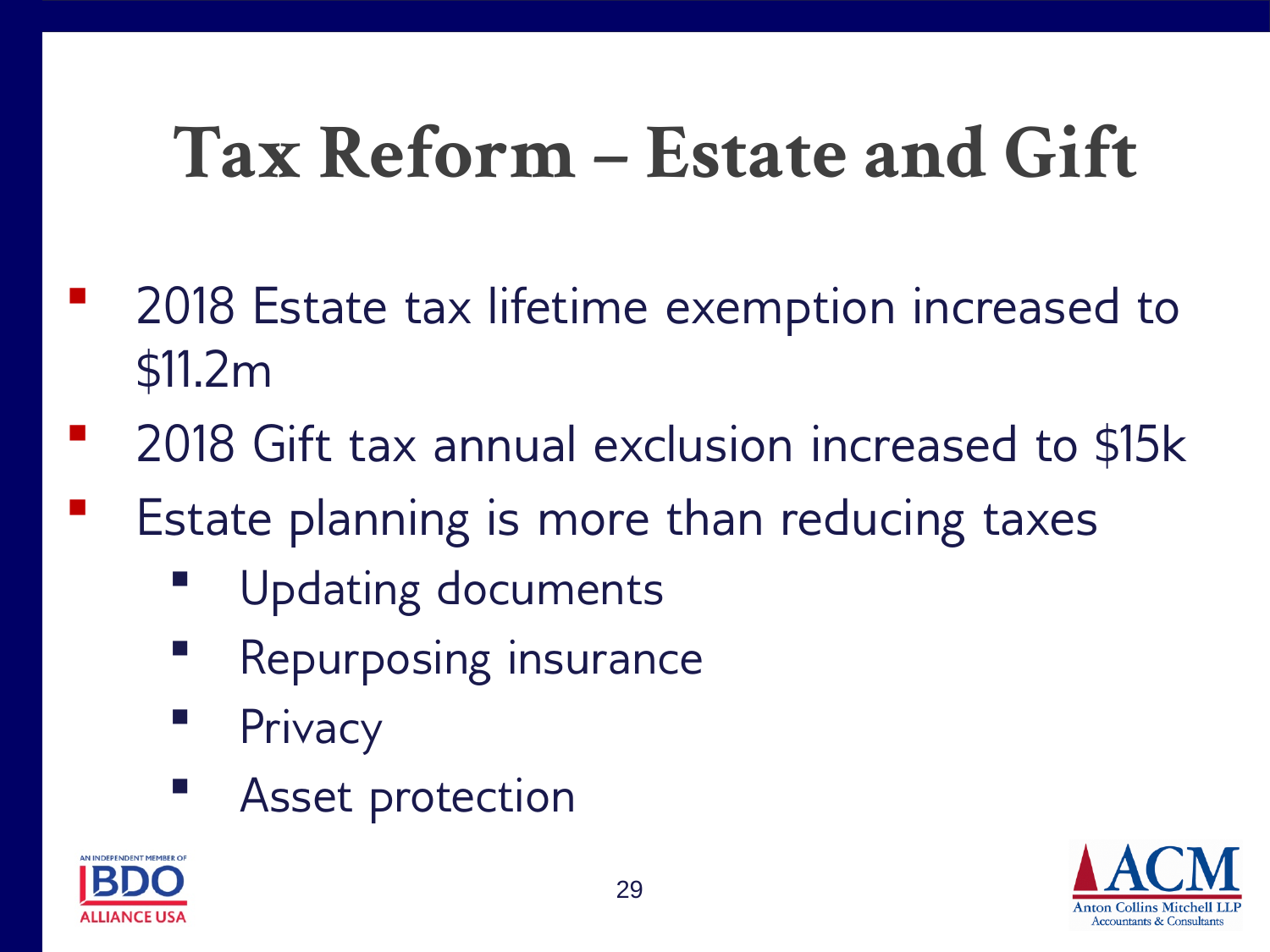

# Tax Reform – Estate and Gift
2018 Estate tax lifetime exemption increased to $11.2m
2018 Gift tax annual exclusion increased to $15k
Estate planning is more than reducing taxes
Updating documents
Repurposing insurance
Privacy
Asset protection

29